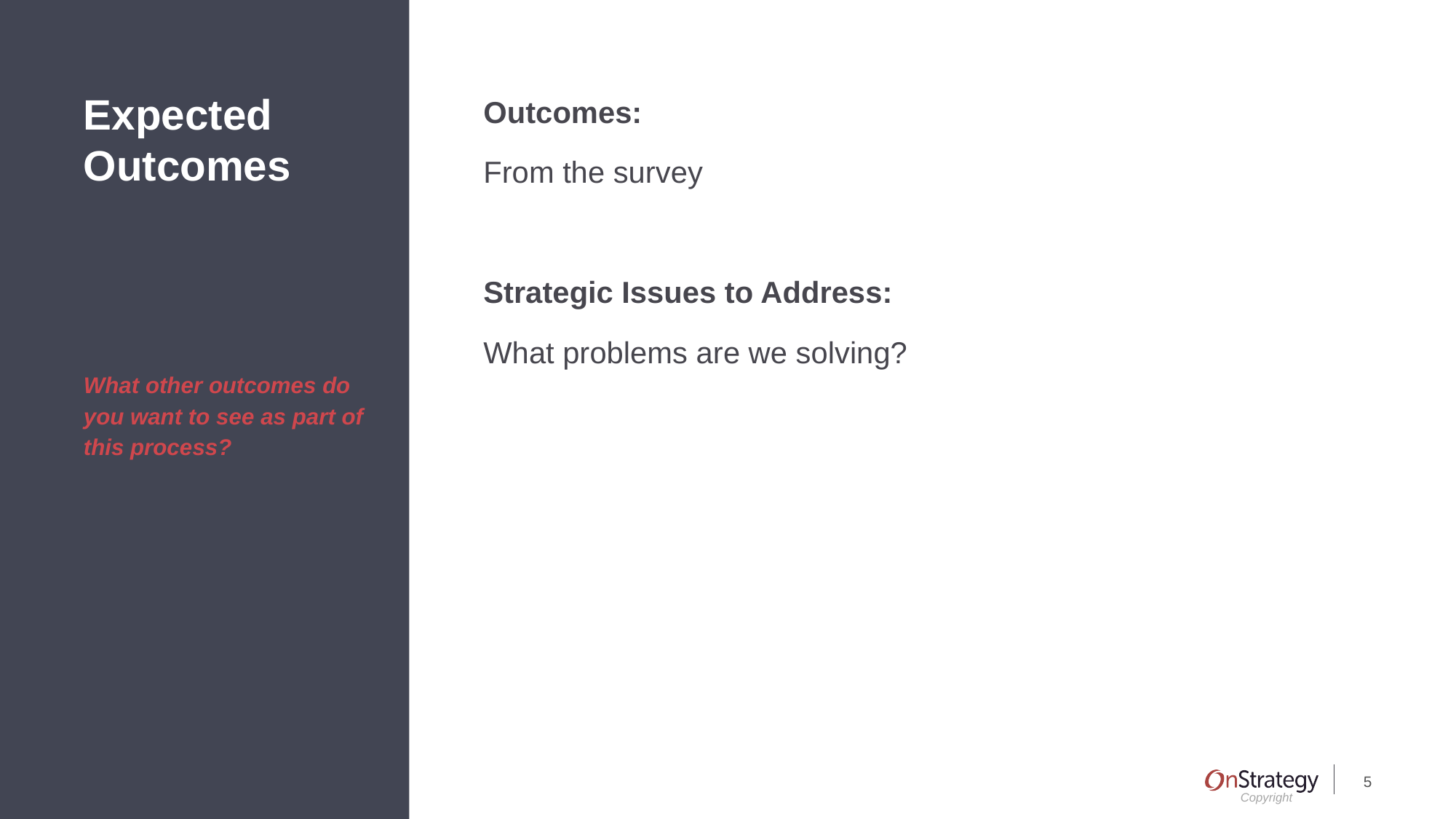

# Expected Outcomes
Outcomes:
From the survey

Strategic Issues to Address:
What problems are we solving?
What other outcomes do you want to see as part of this process?
5